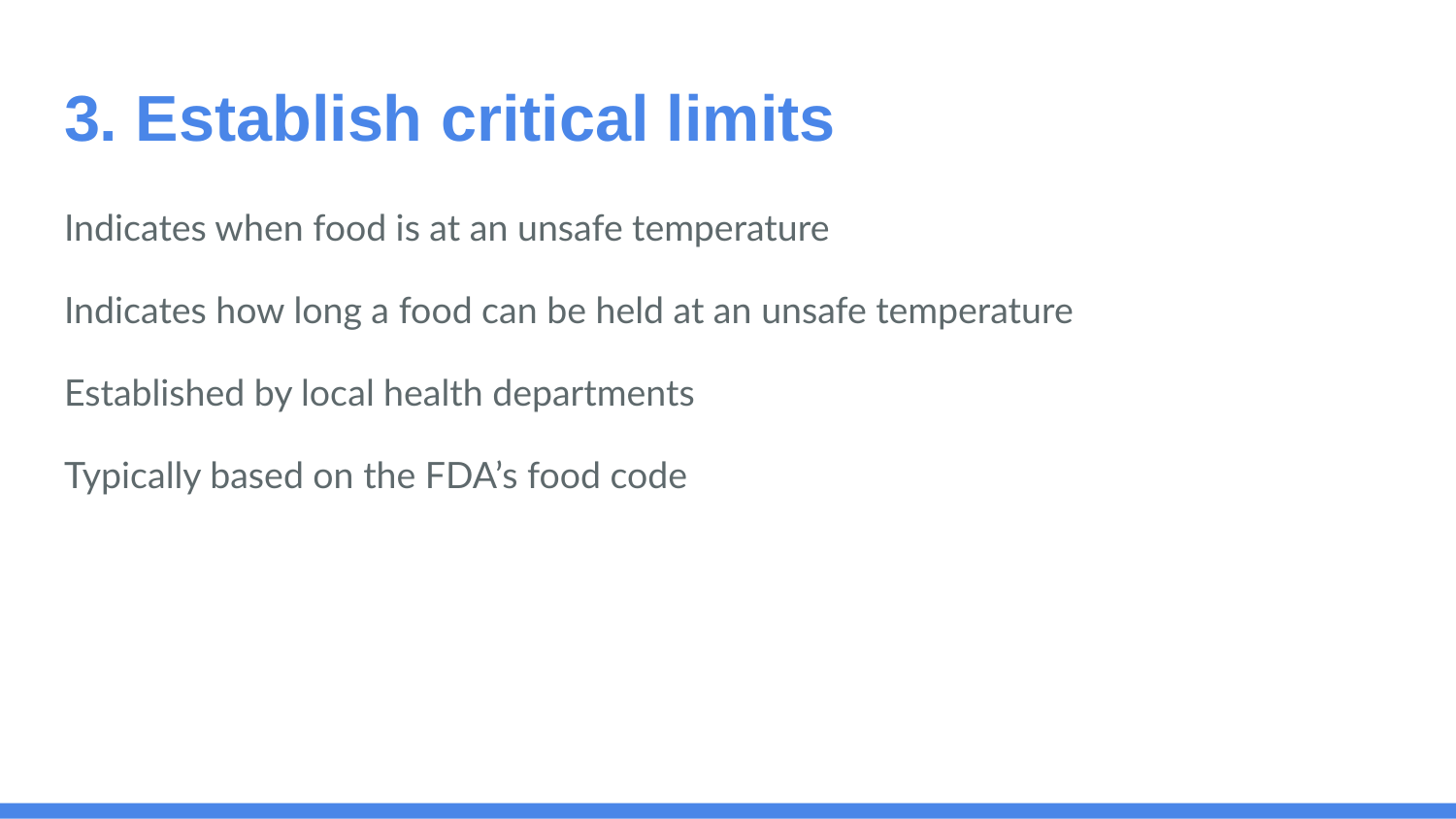

# 3. Establish critical limits
Indicates when food is at an unsafe temperature
Indicates how long a food can be held at an unsafe temperature
Established by local health departments
Typically based on the FDA’s food code